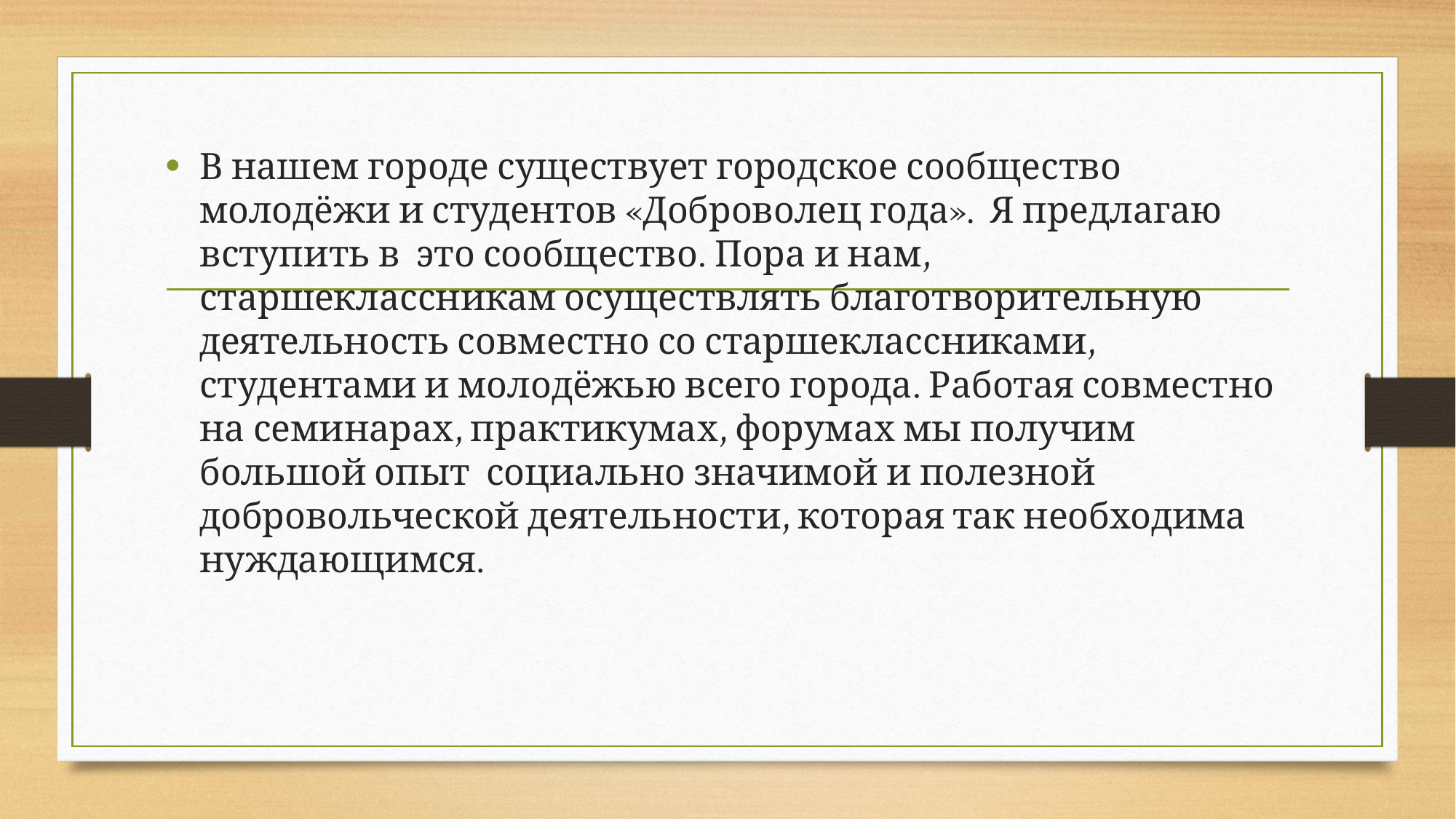

#
В нашем городе существует городское сообщество молодёжи и студентов «Доброволец года».  Я предлагаю вступить в  это сообщество. Пора и нам, старшеклассникам осуществлять благотворительную деятельность совместно со старшеклассниками, студентами и молодёжью всего города. Работая совместно на семинарах, практикумах, форумах мы получим большой опыт  социально значимой и полезной добровольческой деятельности, которая так необходима нуждающимся.